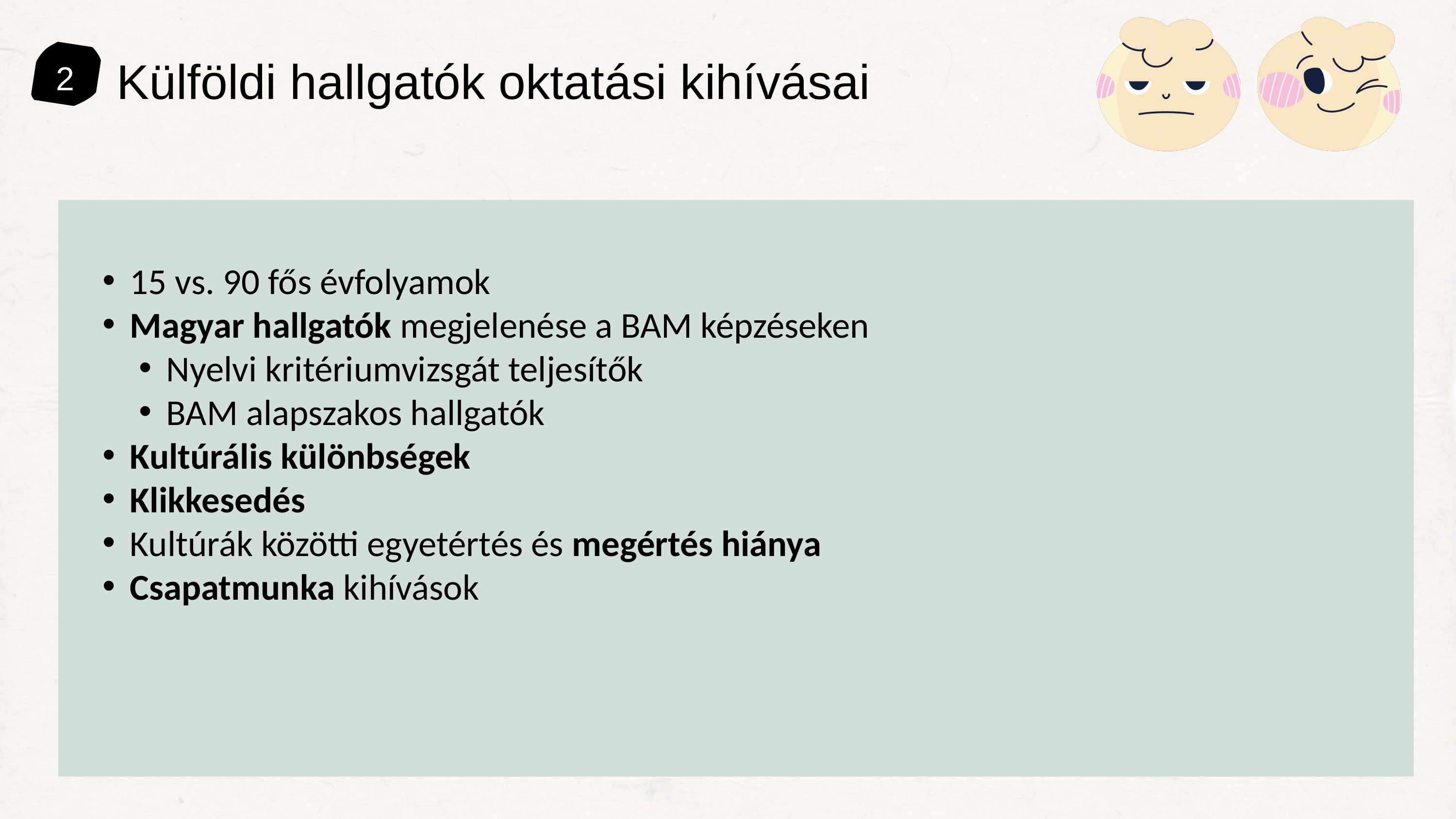

Külföldi hallgatók oktatási kihívásai

2

15 vs. 90 fős évfolyamok
Magyar hallgatók megjelenése a BAM képzéseken
Nyelvi kritériumvizsgát teljesítők
BAM alapszakos hallgatók
Kultúrális különbségek
Klikkesedés
Kultúrák közötti egyetértés és megértés hiánya
Csapatmunka kihívások